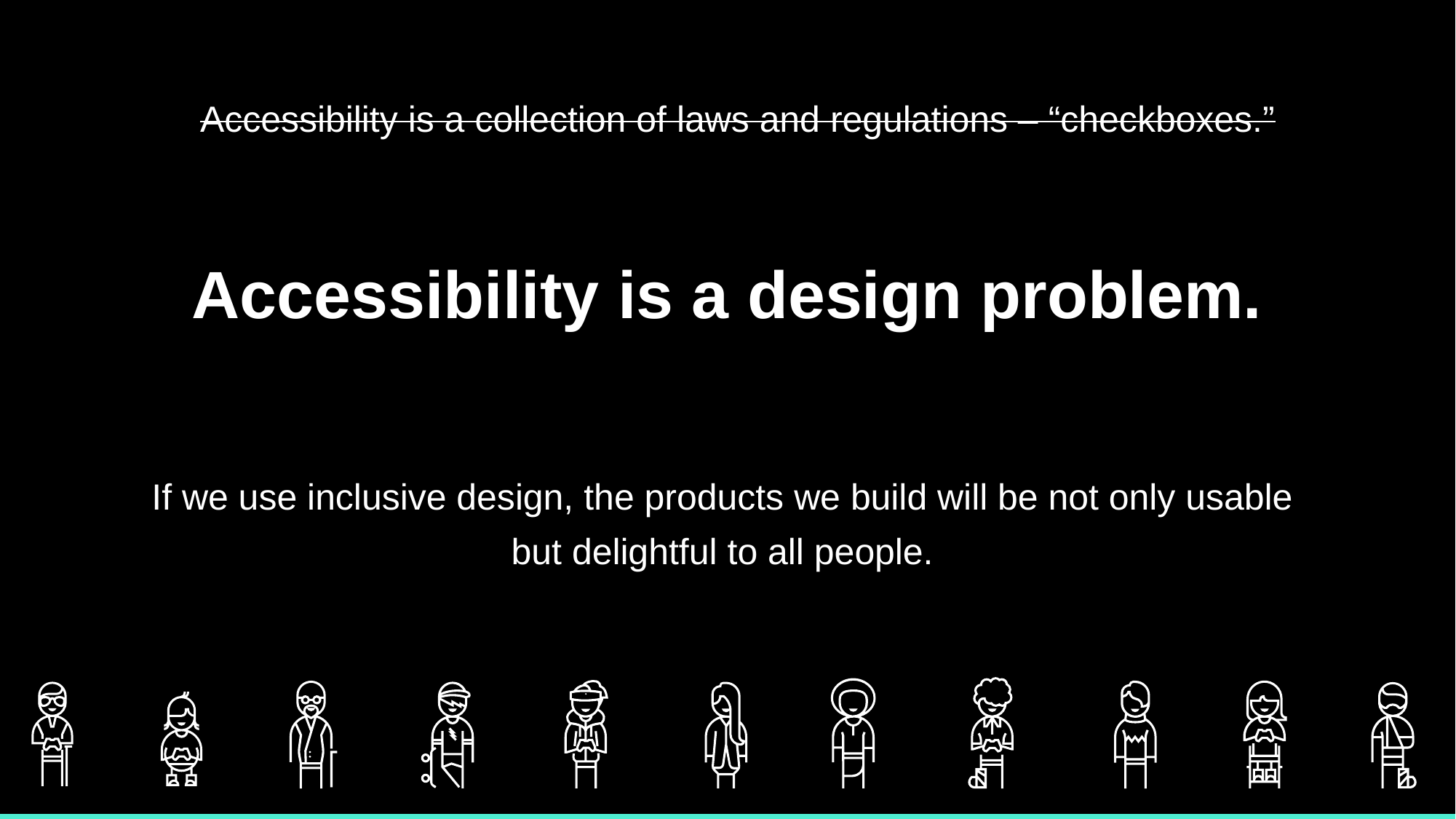

Accessibility is a collection of laws and regulations – “checkboxes.”
# Accessibility is a design problem.
If we use inclusive design, the products we build will be not only usable
but delightful to all people.